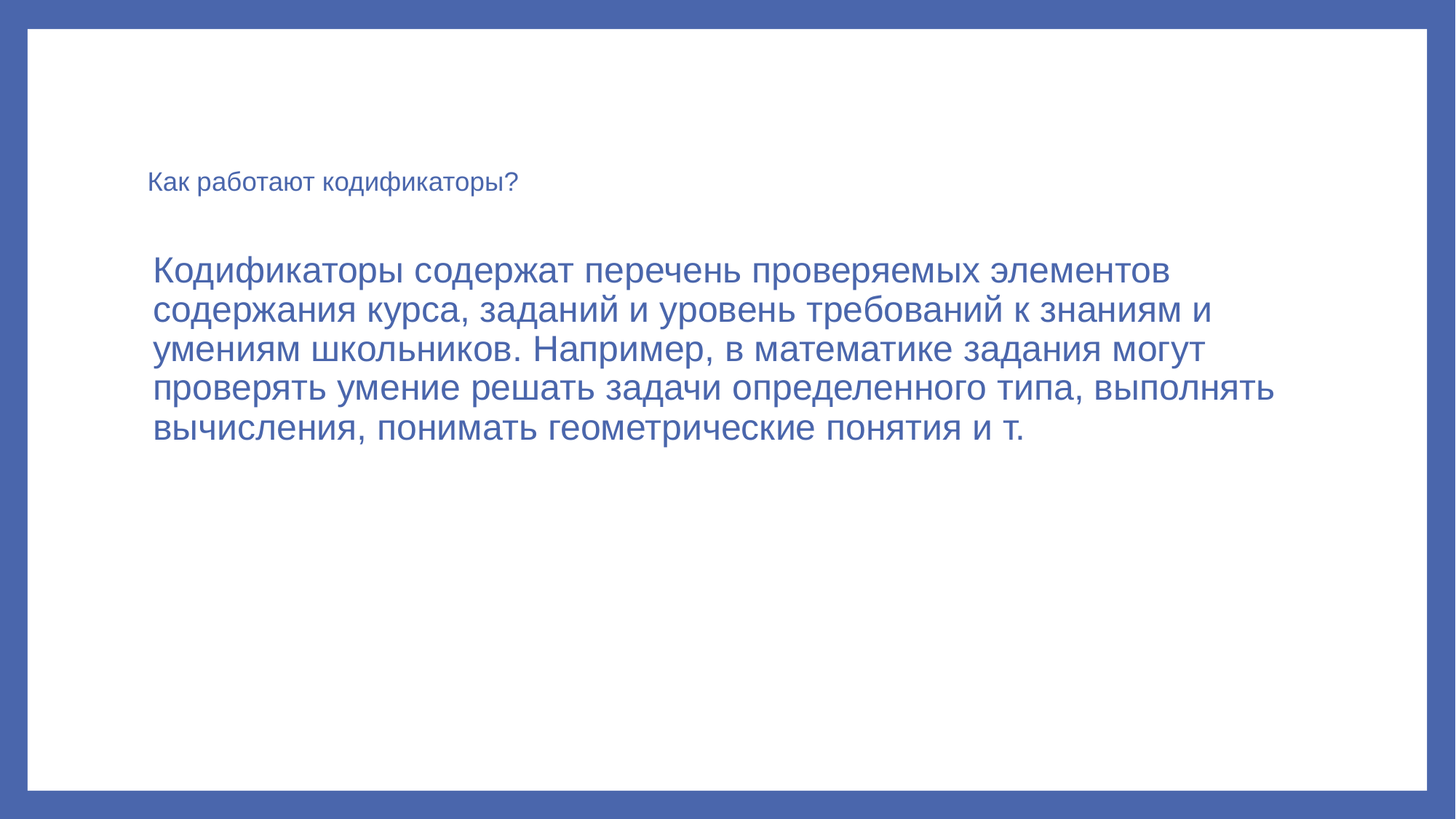

# Как работают кодификаторы?
Кодификаторы содержат перечень проверяемых элементов содержания курса, заданий и уровень требований к знаниям и умениям школьников. Например, в математике задания могут проверять умение решать задачи определенного типа, выполнять вычисления, понимать геометрические понятия и т.